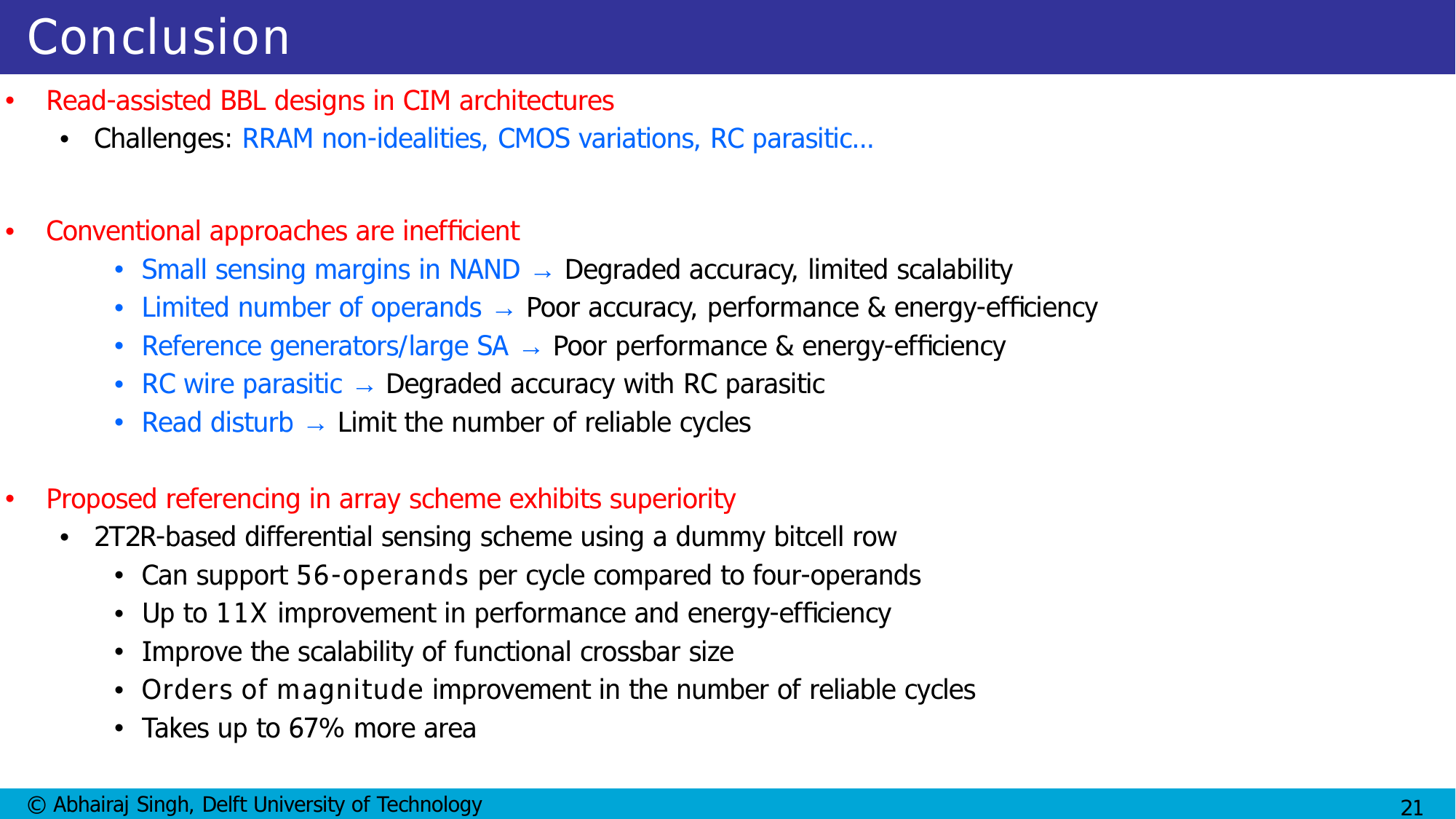

# Conclusion
Read-assisted BBL designs in CIM architectures
Challenges: RRAM non-idealities, CMOS variations, RC parasitic…

Conventional approaches are inefficient
Small sensing margins in NAND → Degraded accuracy, limited scalability
Limited number of operands → Poor accuracy, performance & energy-efficiency
Reference generators/large SA → Poor performance & energy-efficiency
RC wire parasitic → Degraded accuracy with RC parasitic
Read disturb → Limit the number of reliable cycles

Proposed referencing in array scheme exhibits superiority
2T2R-based differential sensing scheme using a dummy bitcell row
Can support 56-operands per cycle compared to four-operands
Up to 11X improvement in performance and energy-efficiency
Improve the scalability of functional crossbar size
Orders of magnitude improvement in the number of reliable cycles
Takes up to 67% more area
21